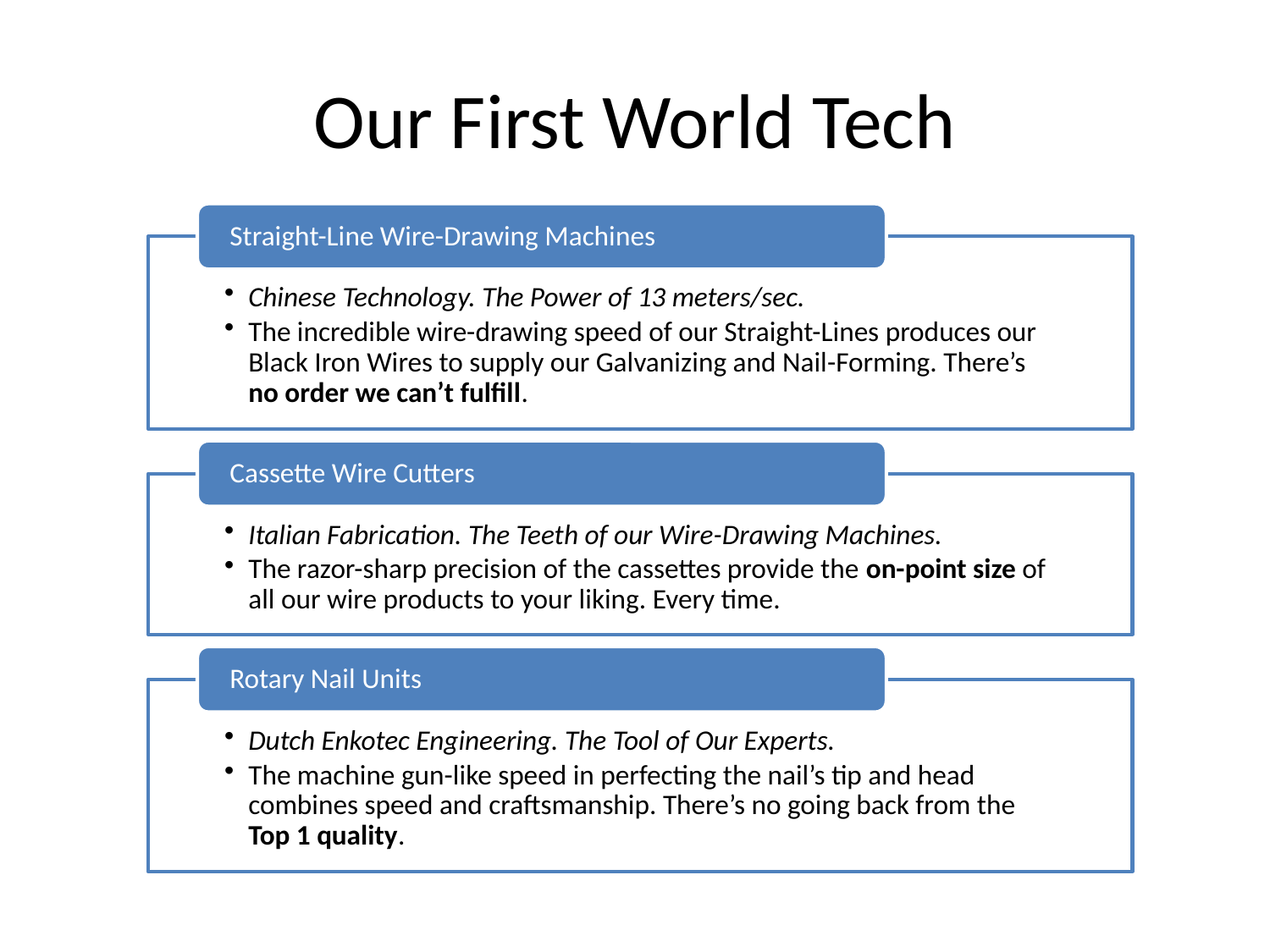

# Our First World Tech
Chinese Technology. The Power of 13 meters/sec.
The incredible wire-drawing speed of our Straight-Lines produces our Black Iron Wires to supply our Galvanizing and Nail-Forming. There’s no order we can’t fulfill.
Straight-Line Wire-Drawing Machines
Italian Fabrication. The Teeth of our Wire-Drawing Machines.
The razor-sharp precision of the cassettes provide the on-point size of all our wire products to your liking. Every time.
Cassette Wire Cutters
Dutch Enkotec Engineering. The Tool of Our Experts.
The machine gun-like speed in perfecting the nail’s tip and head combines speed and craftsmanship. There’s no going back from the Top 1 quality.
Rotary Nail Units